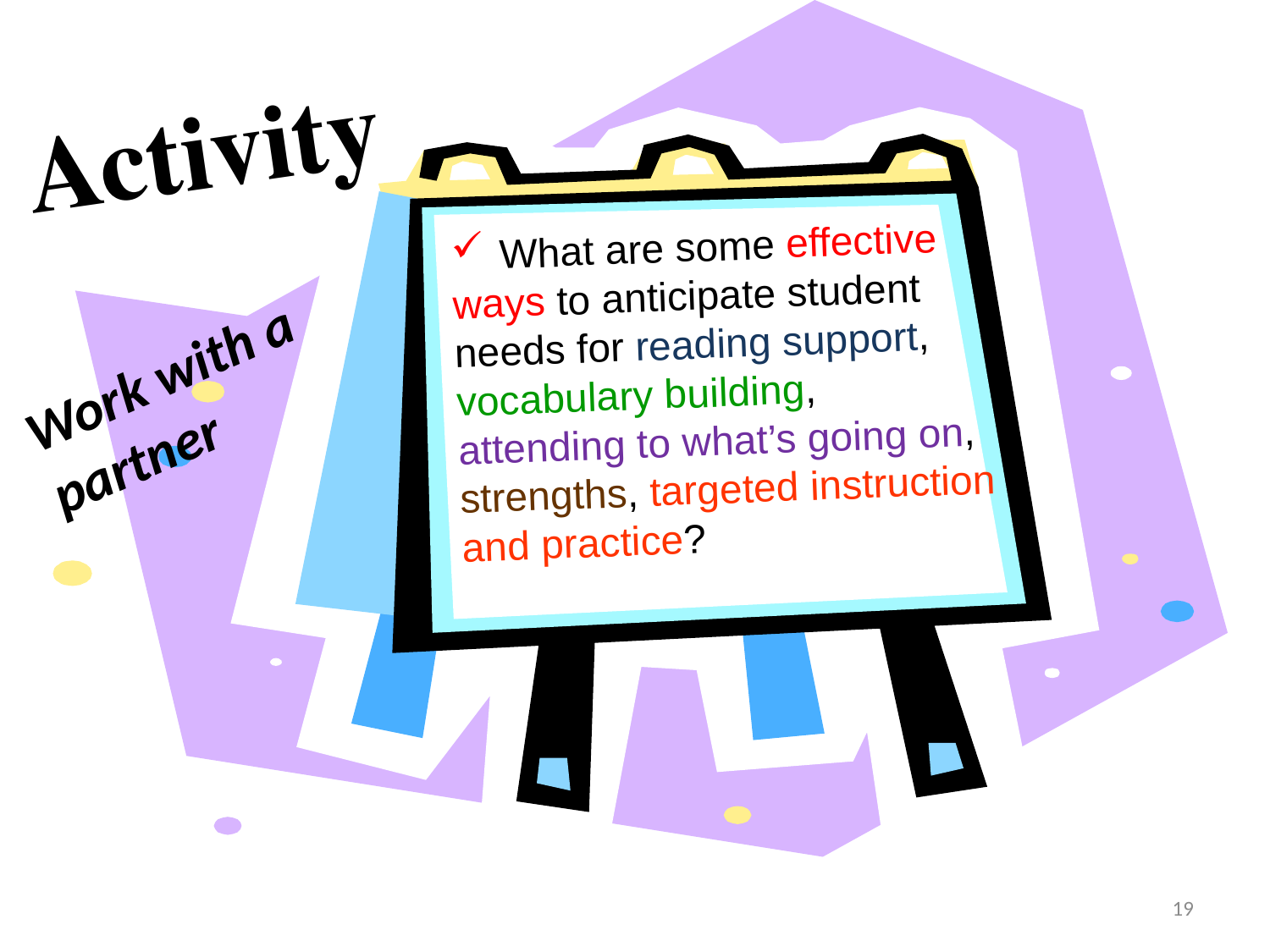

Activity
	What are some effective ways to anticipate student needs for reading support, vocabulary building, attending to what’s going on, strengths, targeted instruction and practice?

Work with a partner
19